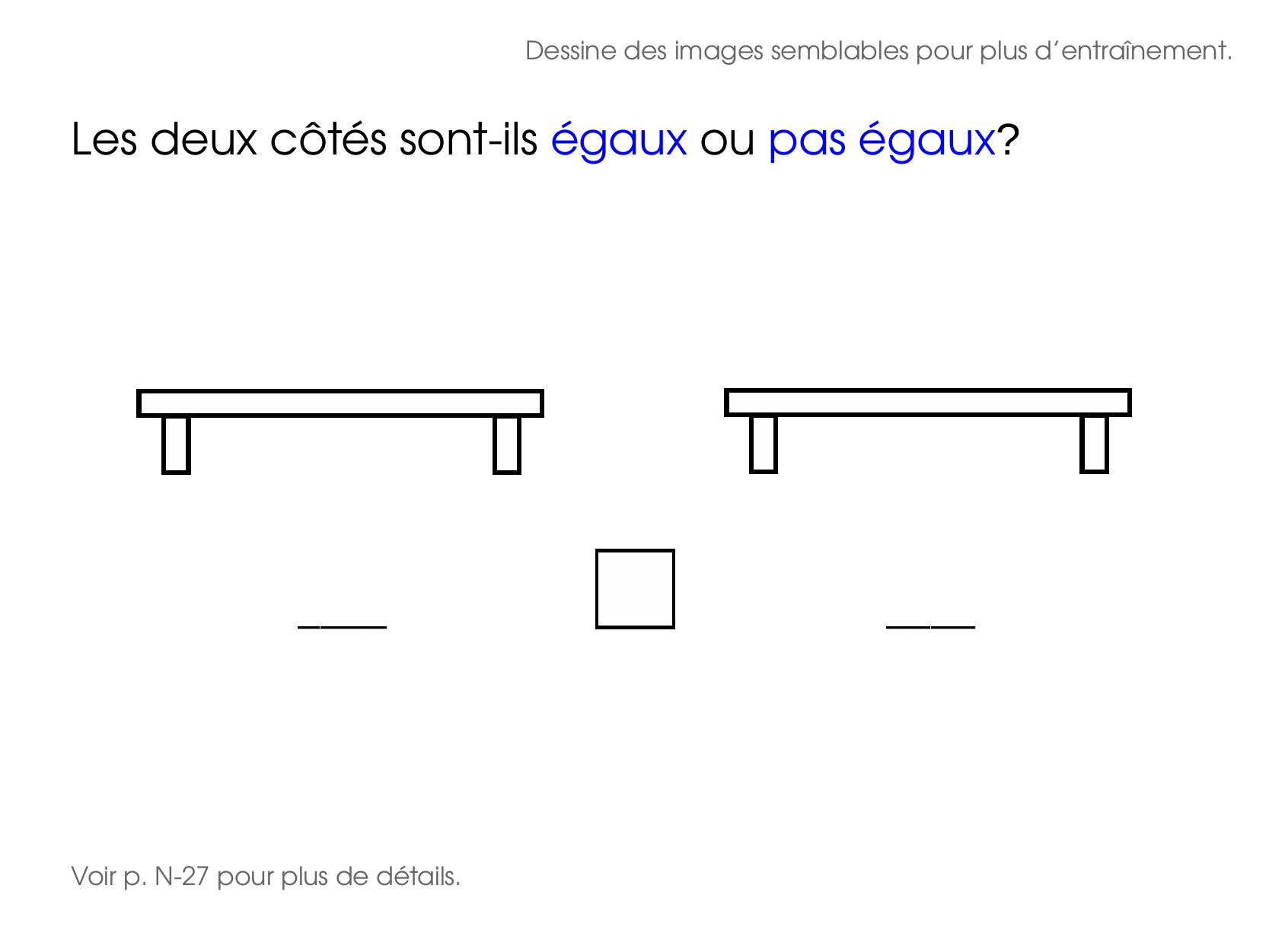

Dessine des images semblables pour plus d’entraînement.
Les deux côtés sont-ils égaux ou pas égaux?

____
____
Voir p. N-27 pour plus de détails.